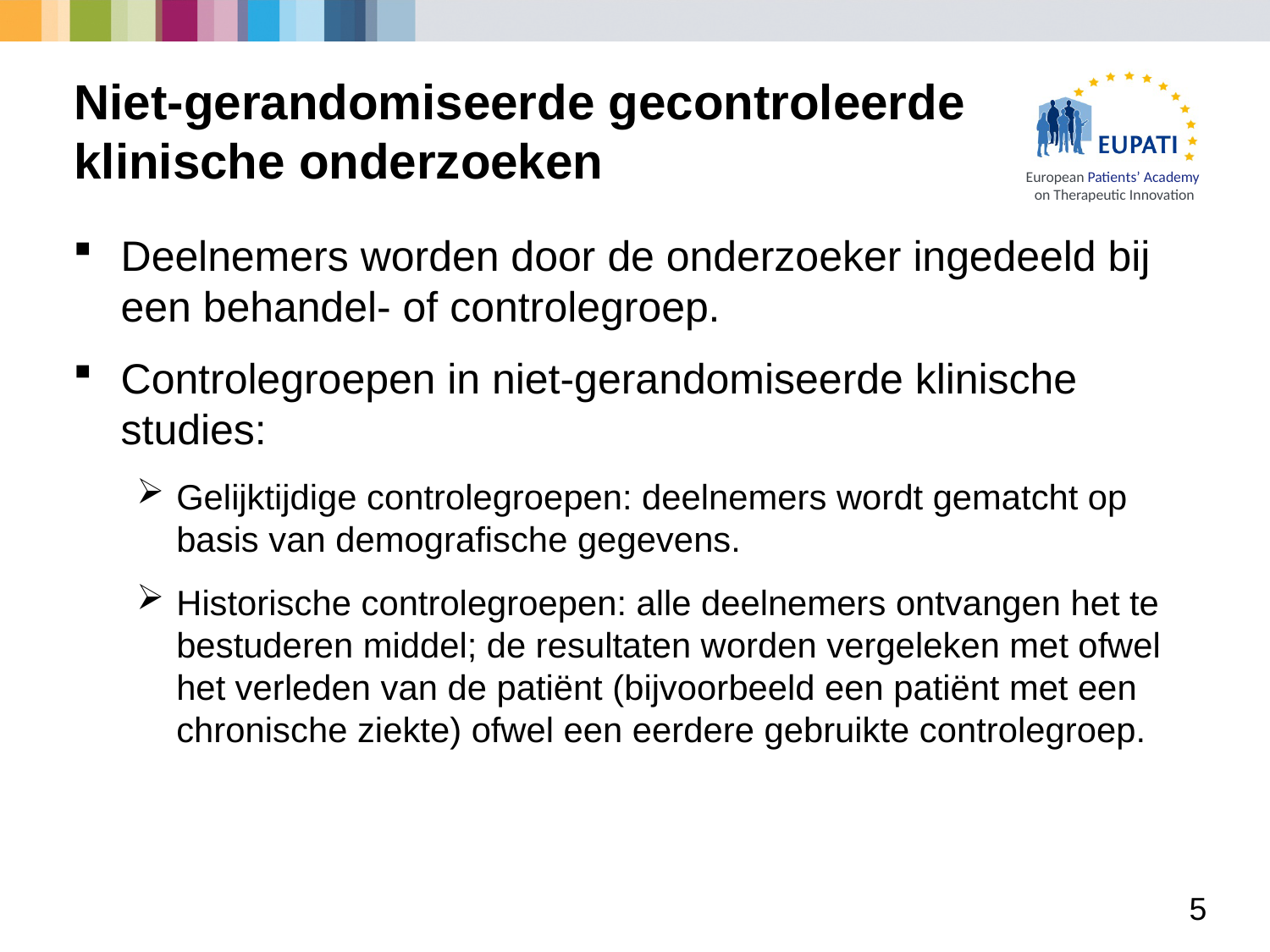

# Niet-gerandomiseerde gecontroleerde klinische onderzoeken
Deelnemers worden door de onderzoeker ingedeeld bij een behandel- of controlegroep.
Controlegroepen in niet-gerandomiseerde klinische studies:
Gelijktijdige controlegroepen: deelnemers wordt gematcht op basis van demografische gegevens.
Historische controlegroepen: alle deelnemers ontvangen het te bestuderen middel; de resultaten worden vergeleken met ofwel het verleden van de patiënt (bijvoorbeeld een patiënt met een chronische ziekte) ofwel een eerdere gebruikte controlegroep.
5